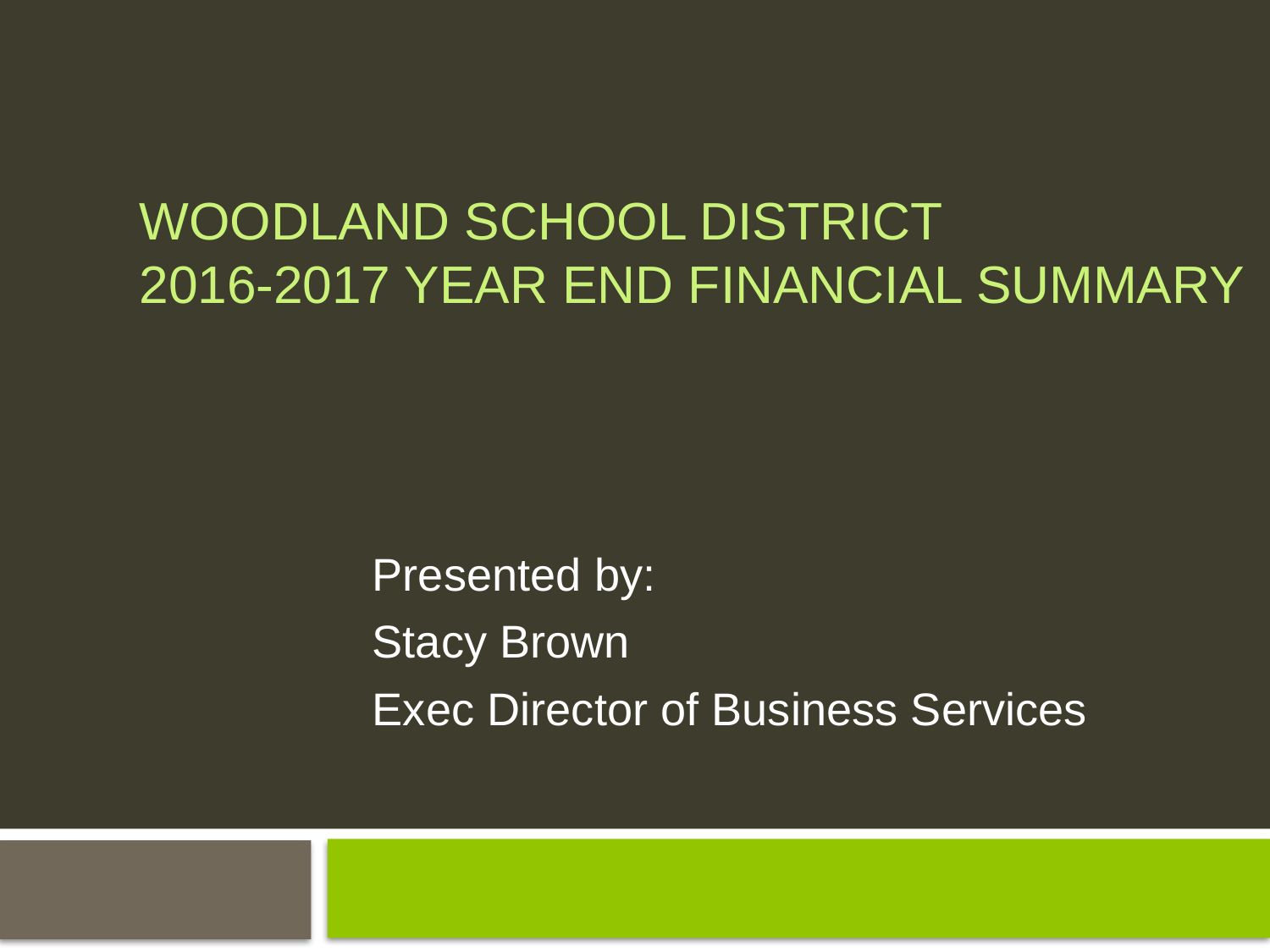

# WOODLAND School District 2016-2017 Year End Financial Summary
Presented by:
Stacy Brown
Exec Director of Business Services